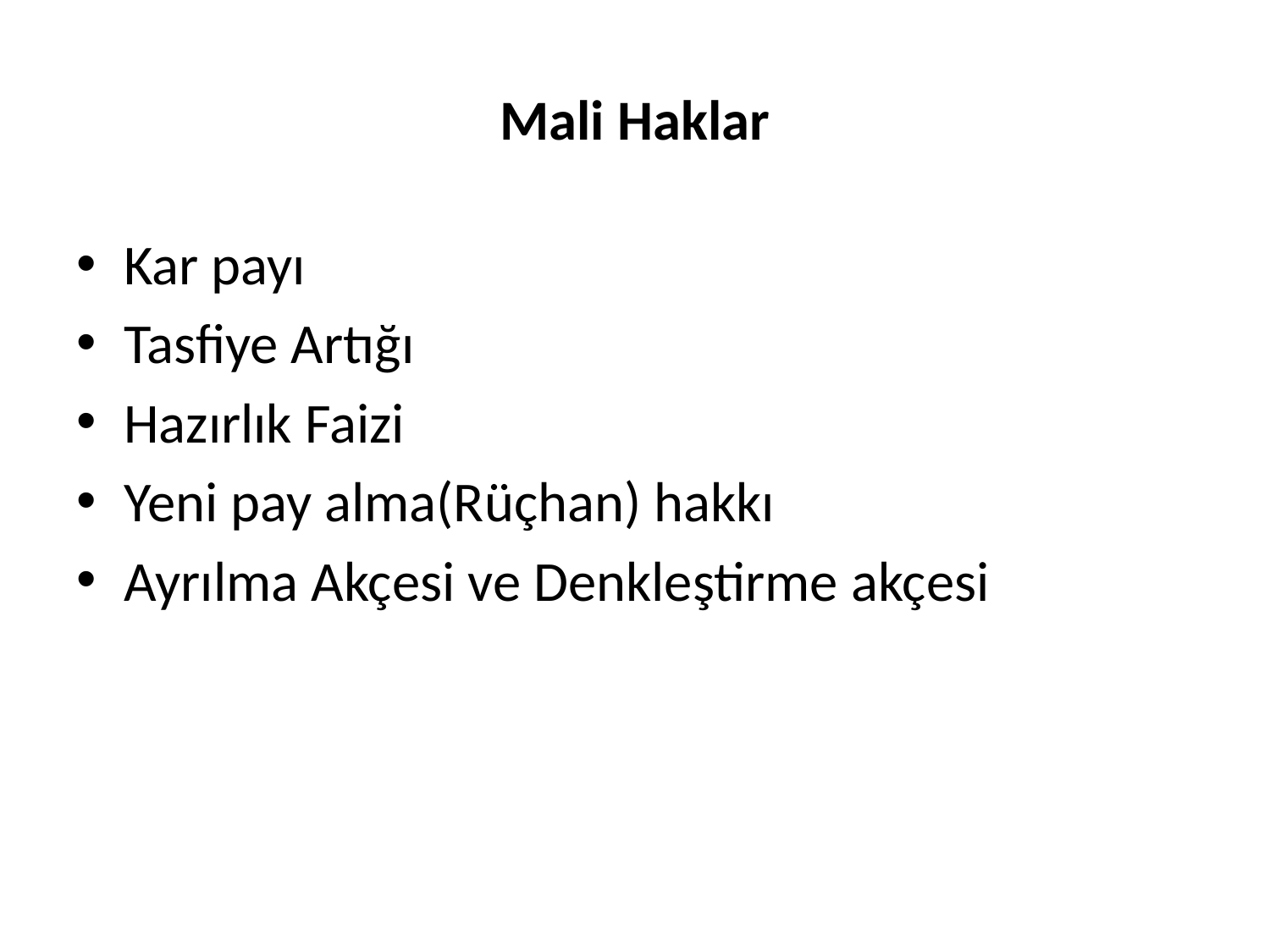

# Mali Haklar
Kar payı
Tasfiye Artığı
Hazırlık Faizi
Yeni pay alma(Rüçhan) hakkı
Ayrılma Akçesi ve Denkleştirme akçesi